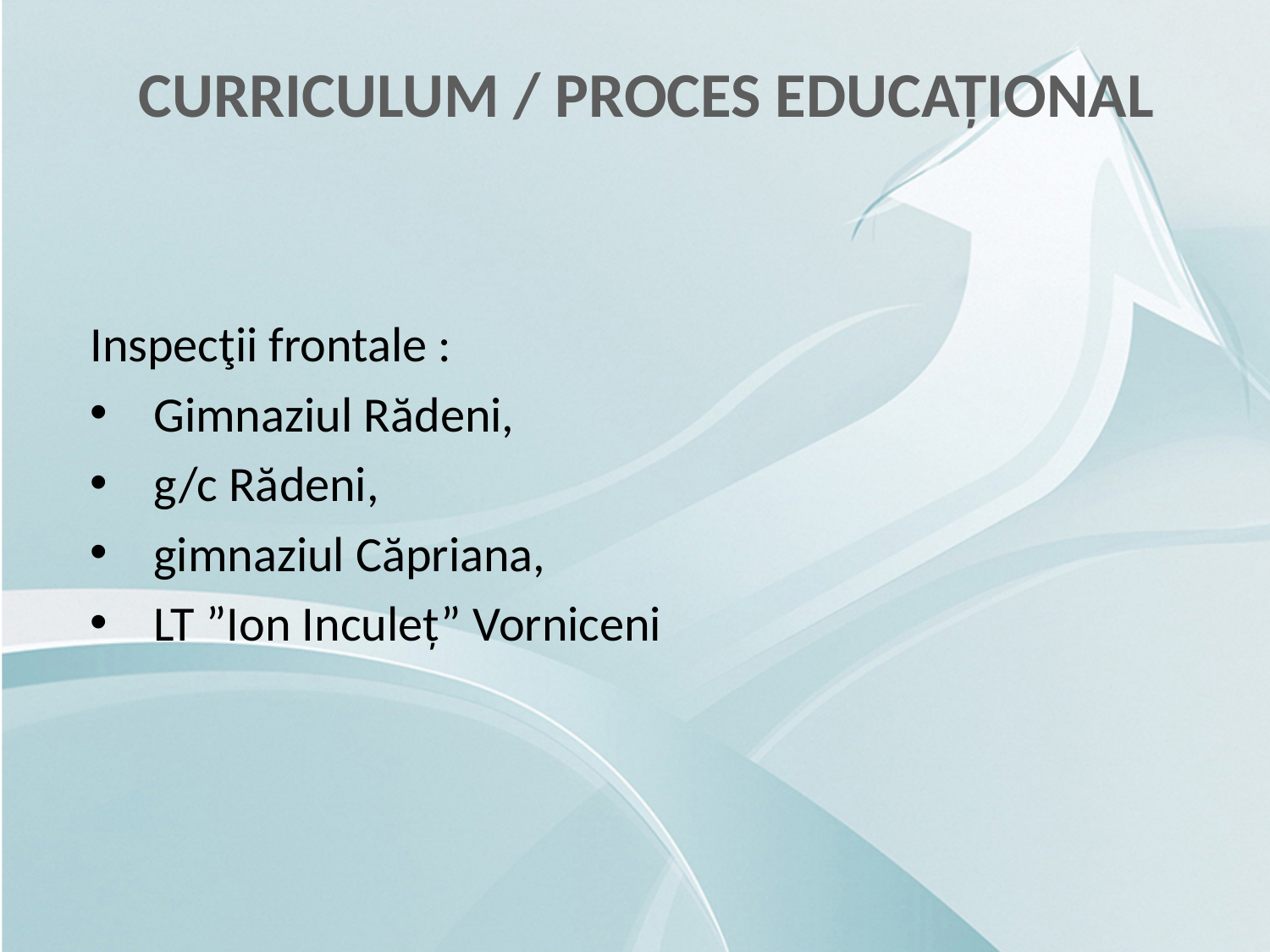

CURRICULUM / PROCES EDUCAȚIONAL
Inspecţii frontale :
Gimnaziul Rădeni,
g/c Rădeni,
gimnaziul Căpriana,
LT ”Ion Inculeț” Vorniceni